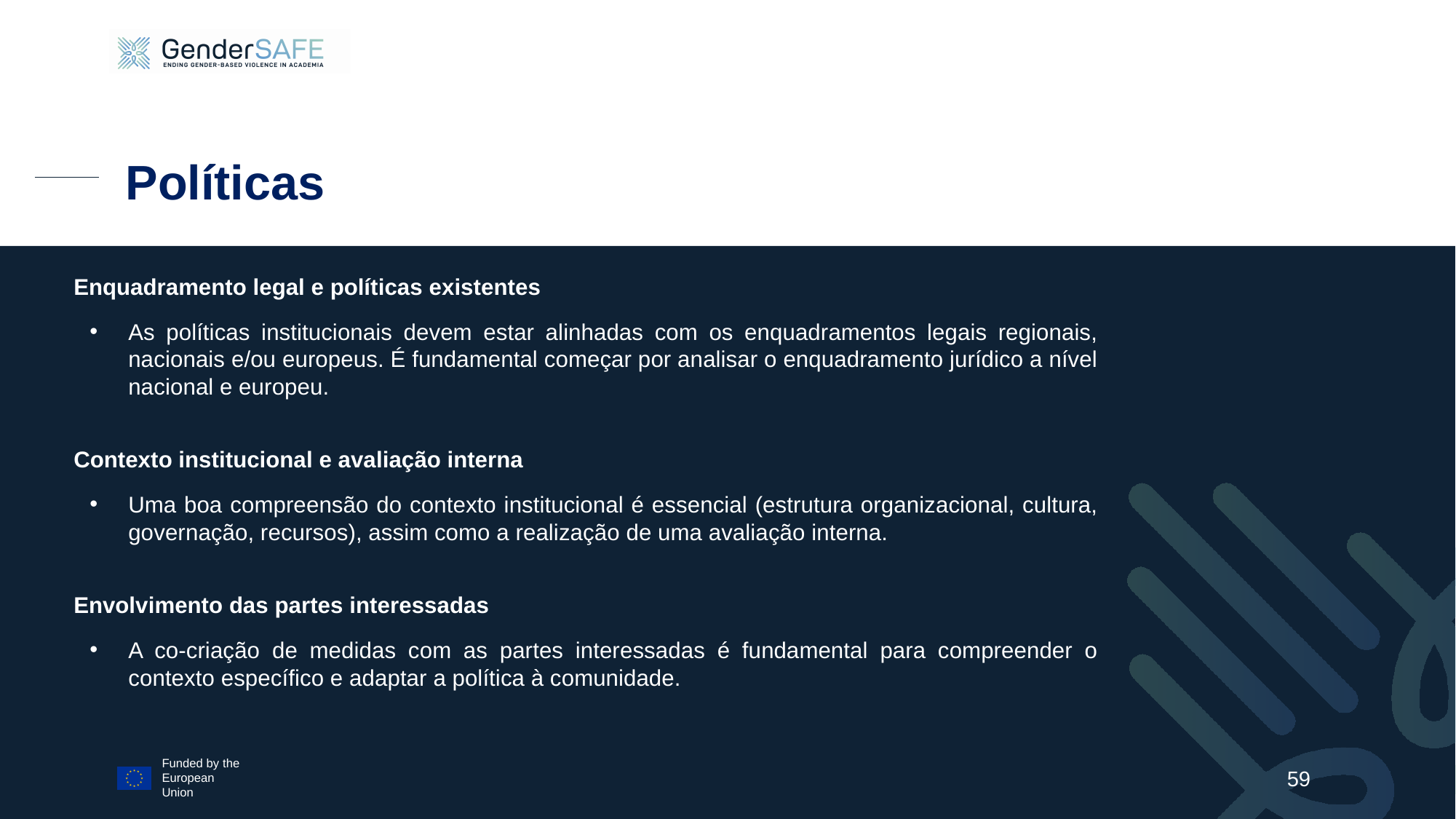

# Políticas
Enquadramento legal e políticas existentes
As políticas institucionais devem estar alinhadas com os enquadramentos legais regionais, nacionais e/ou europeus. É fundamental começar por analisar o enquadramento jurídico a nível nacional e europeu.

Contexto institucional e avaliação interna
Uma boa compreensão do contexto institucional é essencial (estrutura organizacional, cultura, governação, recursos), assim como a realização de uma avaliação interna.

Envolvimento das partes interessadas
A co-criação de medidas com as partes interessadas é fundamental para compreender o contexto específico e adaptar a política à comunidade.